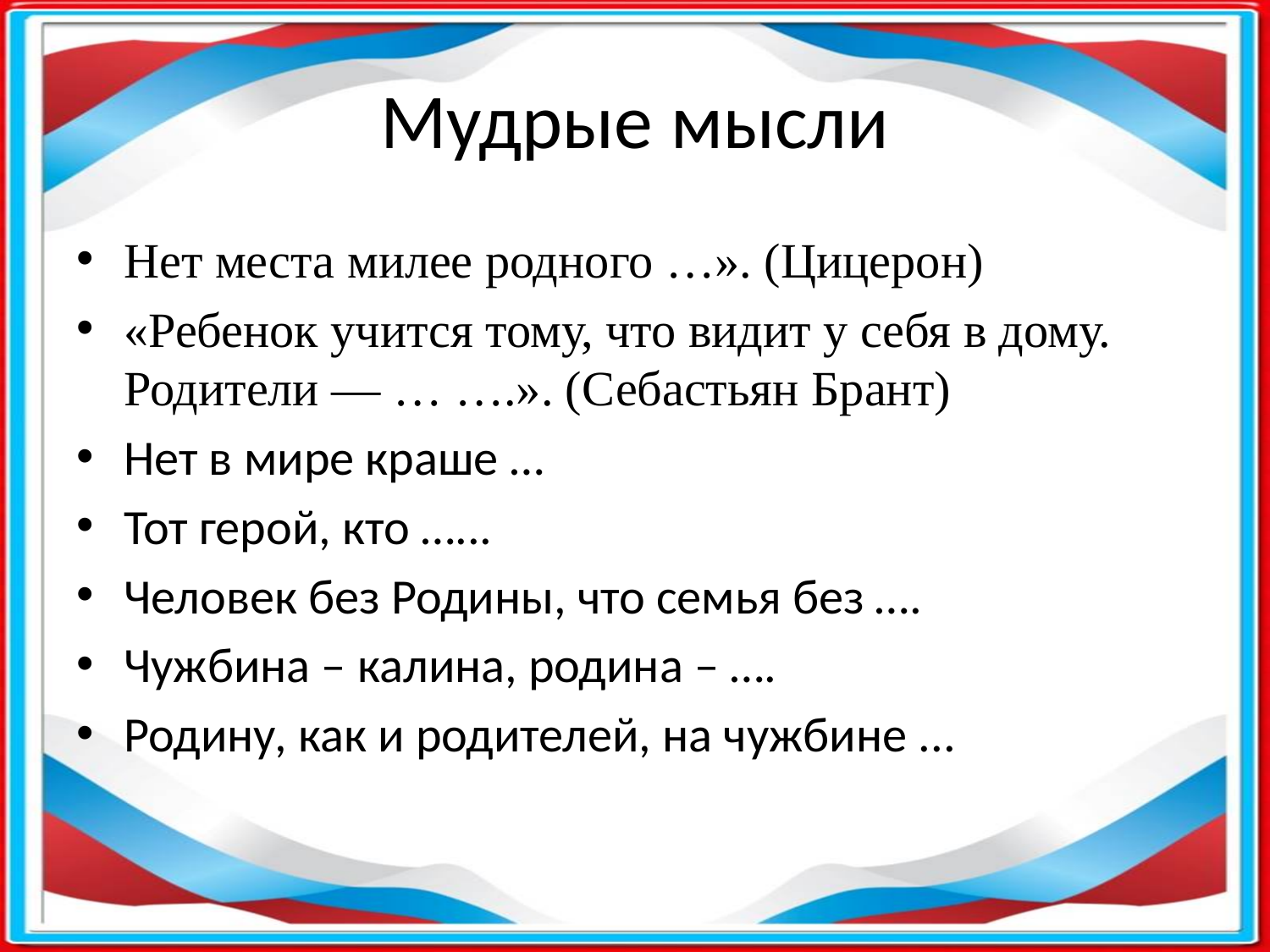

# Мудрые мысли

Нет места милее родного …». (Цицерон)
«Ребенок учится тому, что видит у себя в дому. Родители — … ….». (Себастьян Брант)
Нет в мире краше …
Тот герой, кто …...
Человек без Родины, что семья без ….
Чужбина – калина, родина – ….
Родину, как и родителей, на чужбине ...